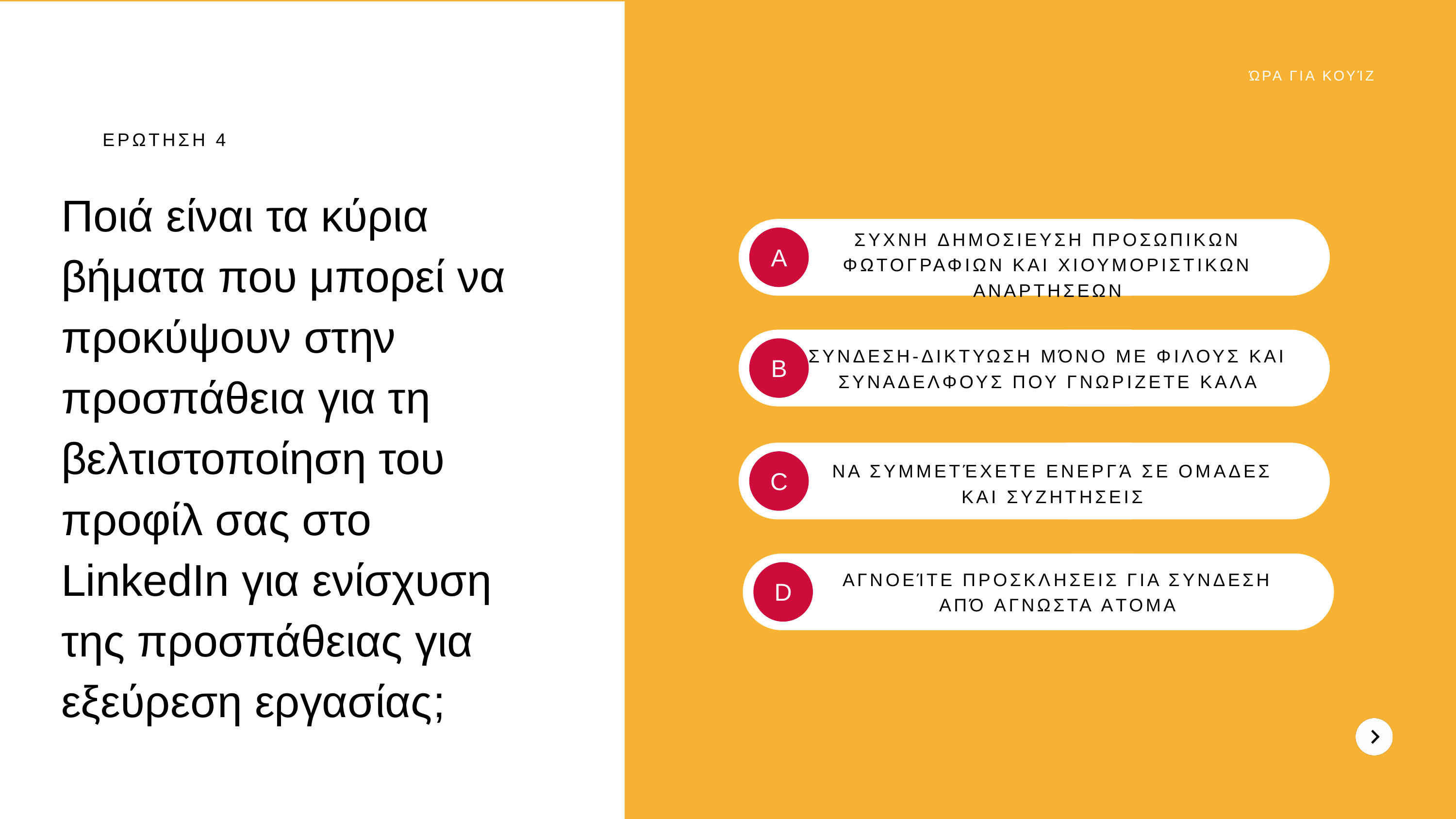

ΏΡΑ ΓΙΑ ΚΟΥΊΖ
ΕΡΩΤΗΣΗ 4
Ποιά είναι τα κύρια βήματα που μπορεί να προκύψουν στην προσπάθεια για τη βελτιστοποίηση του προφίλ σας στο LinkedIn για ενίσχυση της προσπάθειας για εξεύρεση εργασίας;

ΣΥΧΝΗ ΔΗΜΟΣΙΕΥΣΗ ΠΡΟΣΩΠΙΚΩΝ ΦΩΤΟΓΡΑΦΙΩΝ ΚΑΙ ΧΙΟΥΜΟΡΙΣΤΙΚΩΝ ΑΝΑΡΤΗΣΕΩΝ

A

ΣΥΝΔΕΣΗ-ΔΙΚΤΥΩΣΗ ΜΌΝΟ ΜΕ ΦΙΛΟΥΣ ΚΑΙ ΣΥΝΑΔΕΛΦΟΥΣ ΠΟΥ ΓΝΩΡΙΖΕΤΕ ΚΑΛΑ
B

ΝΑ ΣΥΜΜΕΤΈΧΕΤΕ ΕΝΕΡΓΆ ΣΕ ΟΜΑΔΕΣ ΚΑΙ ΣΥΖΗΤΗΣΕΙΣ
C

ΑΓΝΟΕΊΤΕ ΠΡΟΣΚΛΗΣΕΙΣ ΓΙΑ ΣΥΝΔΕΣΗ ΑΠΌ ΑΓΝΩΣΤΑ ΑΤΟΜΑ
D